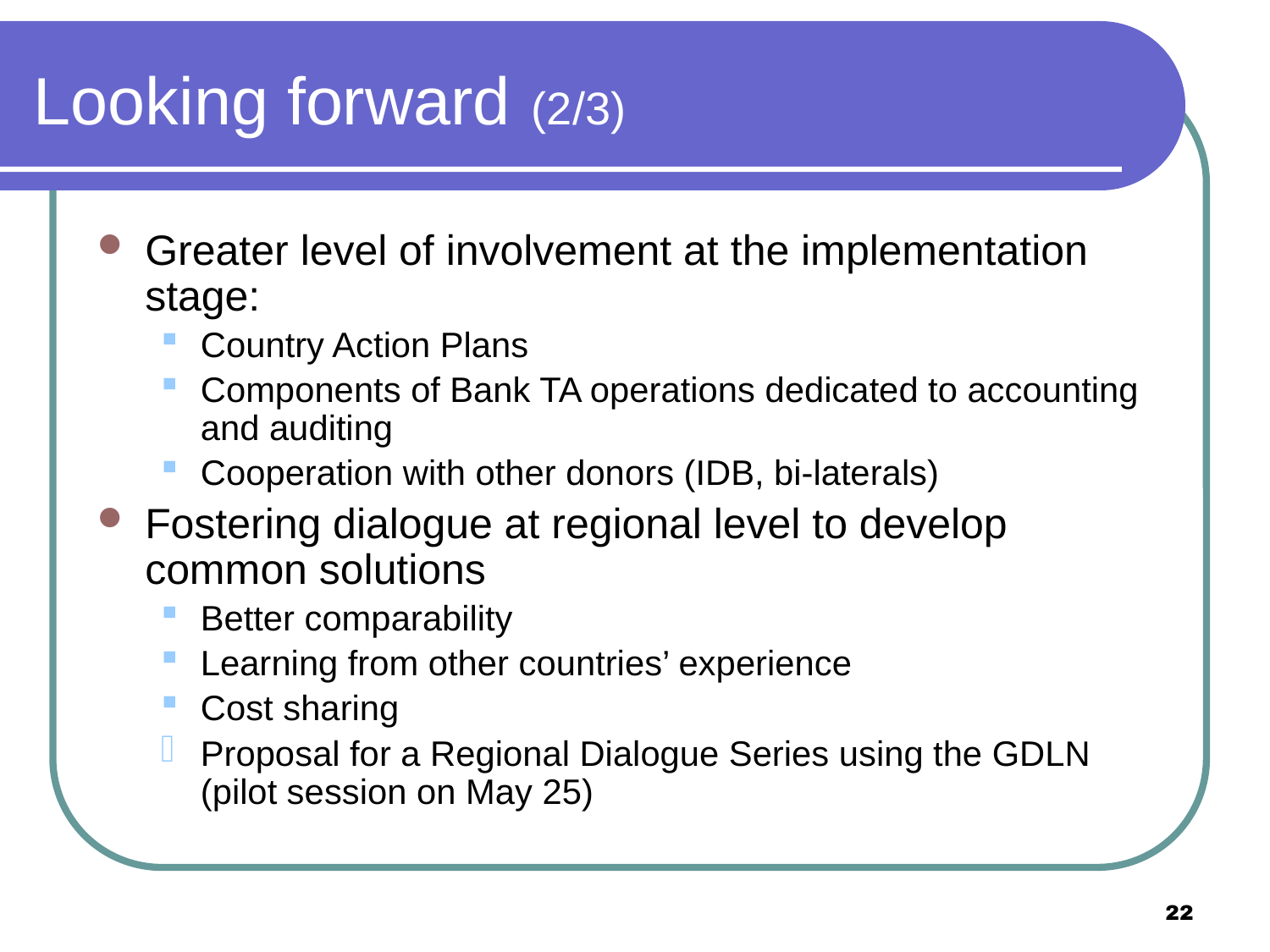

# Looking forward (2/3)
Greater level of involvement at the implementation stage:
Country Action Plans
Components of Bank TA operations dedicated to accounting and auditing
Cooperation with other donors (IDB, bi-laterals)
Fostering dialogue at regional level to develop common solutions
Better comparability
Learning from other countries’ experience
Cost sharing
Proposal for a Regional Dialogue Series using the GDLN (pilot session on May 25)
22